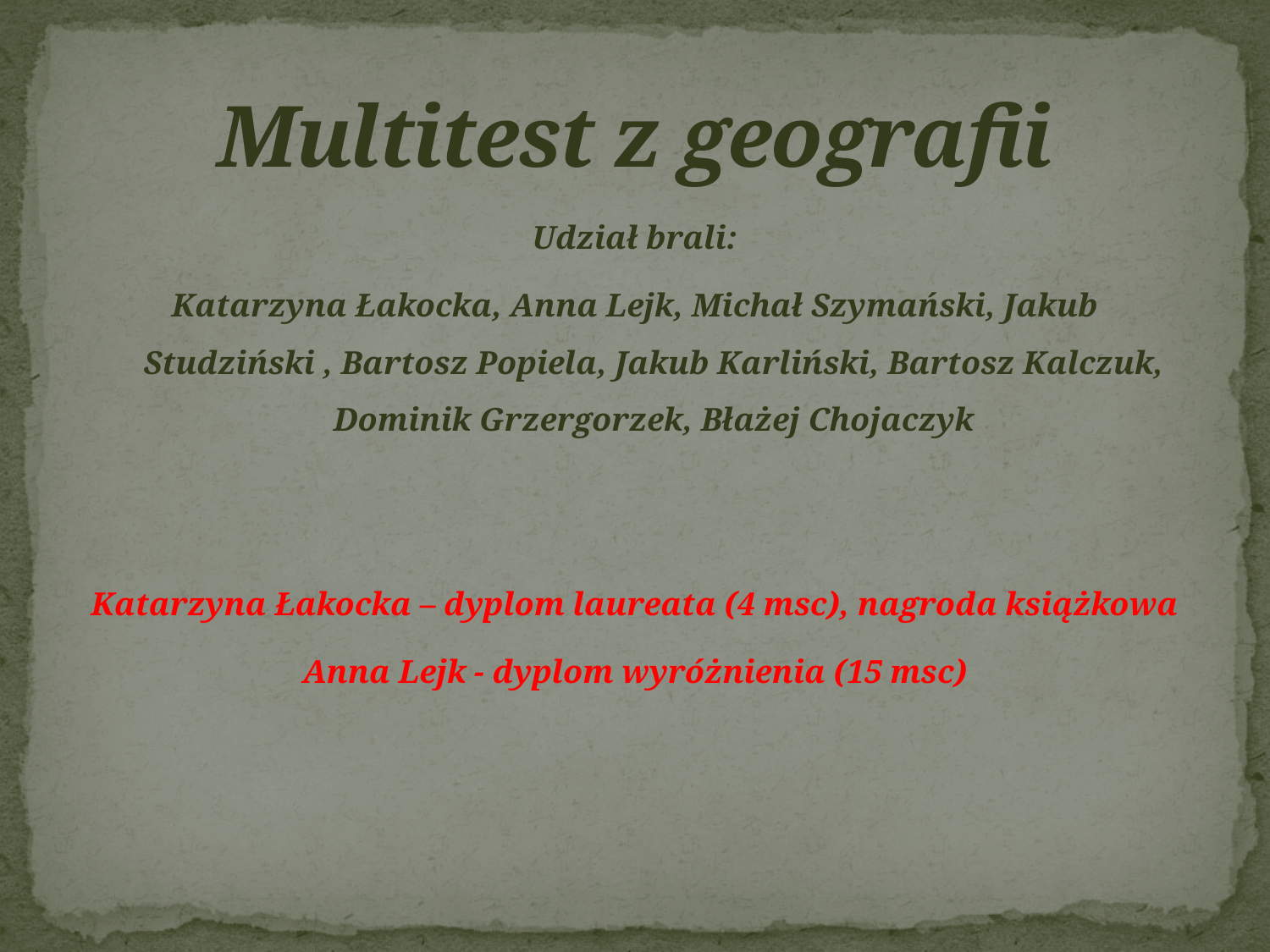

# Multitest z geografii
Udział brali:
Katarzyna Łakocka, Anna Lejk, Michał Szymański, Jakub Studziński , Bartosz Popiela, Jakub Karliński, Bartosz Kalczuk, Dominik Grzergorzek, Błażej Chojaczyk

Katarzyna Łakocka – dyplom laureata (4 msc), nagroda książkowa
Anna Lejk - dyplom wyróżnienia (15 msc)